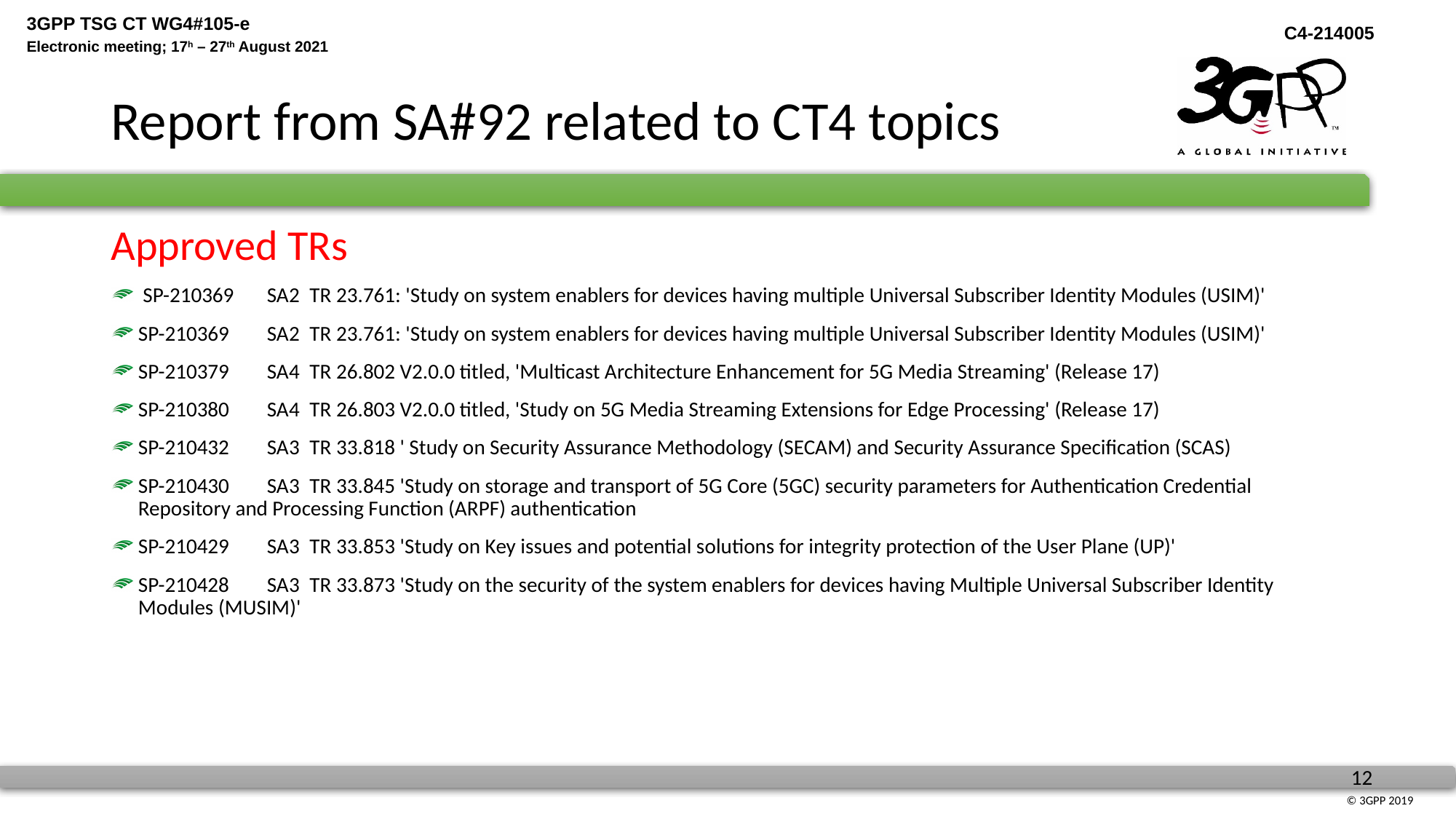

# Report from SA#92 related to CT4 topics
Approved TRs
 SP-210369	SA2	TR 23.761: 'Study on system enablers for devices having multiple Universal Subscriber Identity Modules (USIM)'
SP-210369	SA2	TR 23.761: 'Study on system enablers for devices having multiple Universal Subscriber Identity Modules (USIM)'
SP-210379	SA4	TR 26.802 V2.0.0 titled, 'Multicast Architecture Enhancement for 5G Media Streaming' (Release 17)
SP-210380	SA4	TR 26.803 V2.0.0 titled, 'Study on 5G Media Streaming Extensions for Edge Processing' (Release 17)
SP-210432	SA3	TR 33.818 ' Study on Security Assurance Methodology (SECAM) and Security Assurance Specification (SCAS)
SP-210430	SA3	TR 33.845 'Study on storage and transport of 5G Core (5GC) security parameters for Authentication Credential Repository and Processing Function (ARPF) authentication
SP-210429	SA3	TR 33.853 'Study on Key issues and potential solutions for integrity protection of the User Plane (UP)'
SP-210428	SA3	TR 33.873 'Study on the security of the system enablers for devices having Multiple Universal Subscriber Identity Modules (MUSIM)'